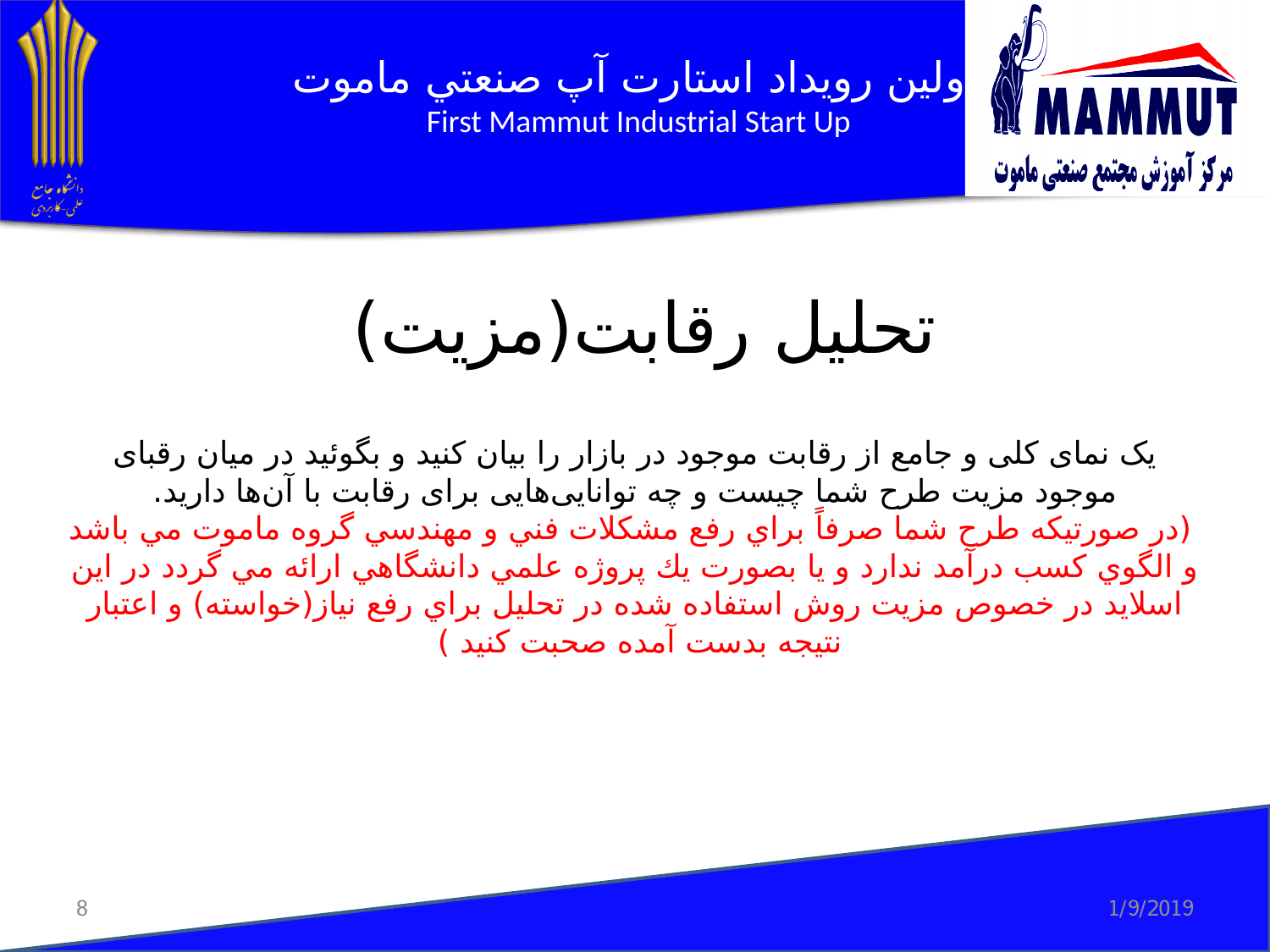

تحلیل رقابت(مزيت)
# یک نمای کلی و جامع از رقابت موجود در بازار را بیان کنید و بگوئید در میان رقبای موجود مزیت طرح شما چیست و چه توانایی‌هایی برای رقابت با آن‌‌ها دارید. (در صورتيكه طرح شما صرفاً براي رفع مشكلات فني و مهندسي گروه ماموت مي باشد و الگوي كسب درآمد ندارد و يا بصورت يك پروژه علمي دانشگاهي ارائه مي گردد در اين اسلايد در خصوص مزيت روش استفاده شده در تحليل براي رفع نياز(خواسته) و اعتبار نتيجه بدست آمده صحبت كنيد )
8
1/9/2019